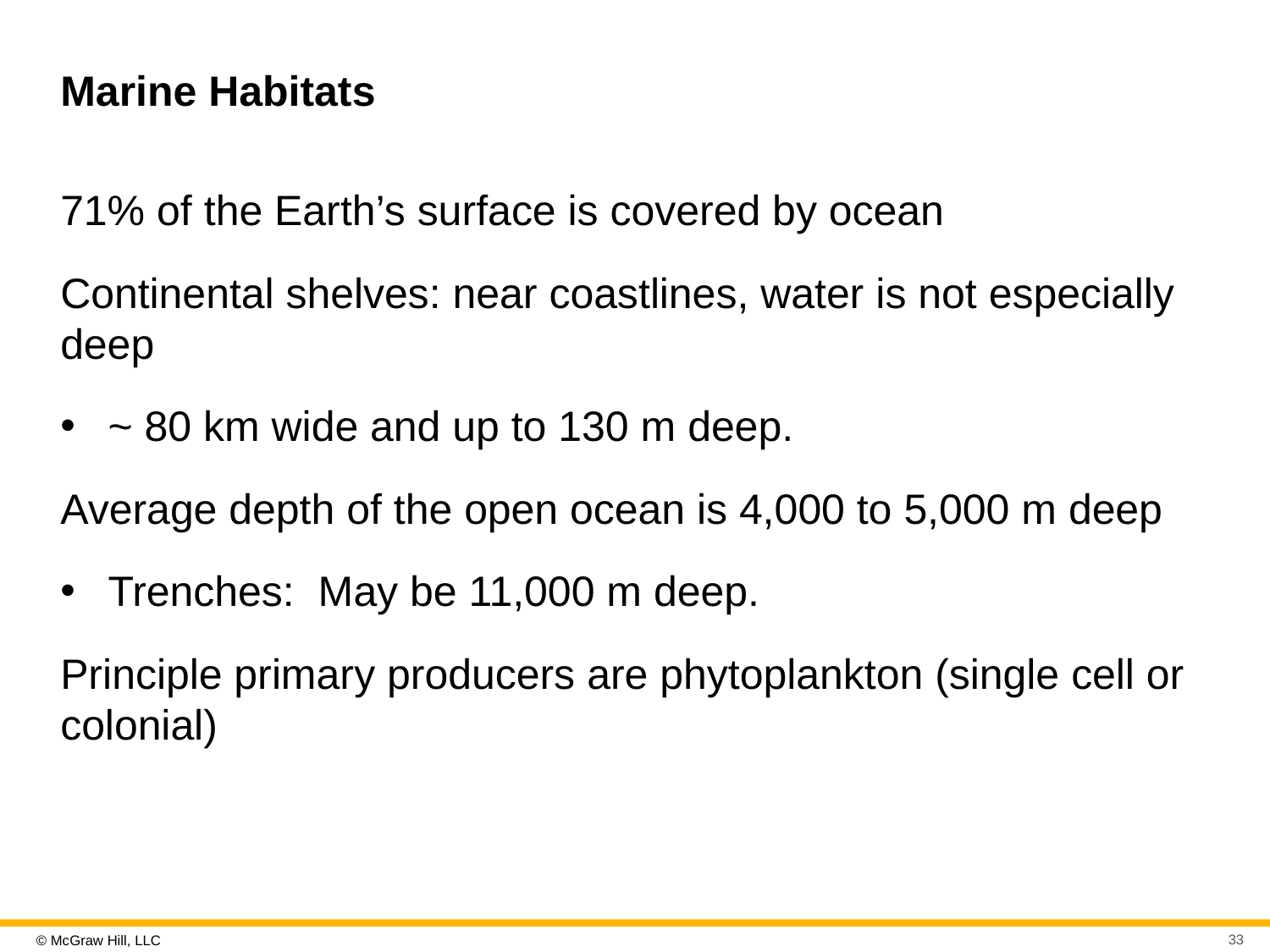

# Marine Habitats
71% of the Earth’s surface is covered by ocean
Continental shelves: near coastlines, water is not especially deep
~ 80 km wide and up to 130 m deep.
Average depth of the open ocean is 4,000 to 5,000 m deep
Trenches:  May be 11,000 m deep.
Principle primary producers are phytoplankton (single cell or colonial)
33